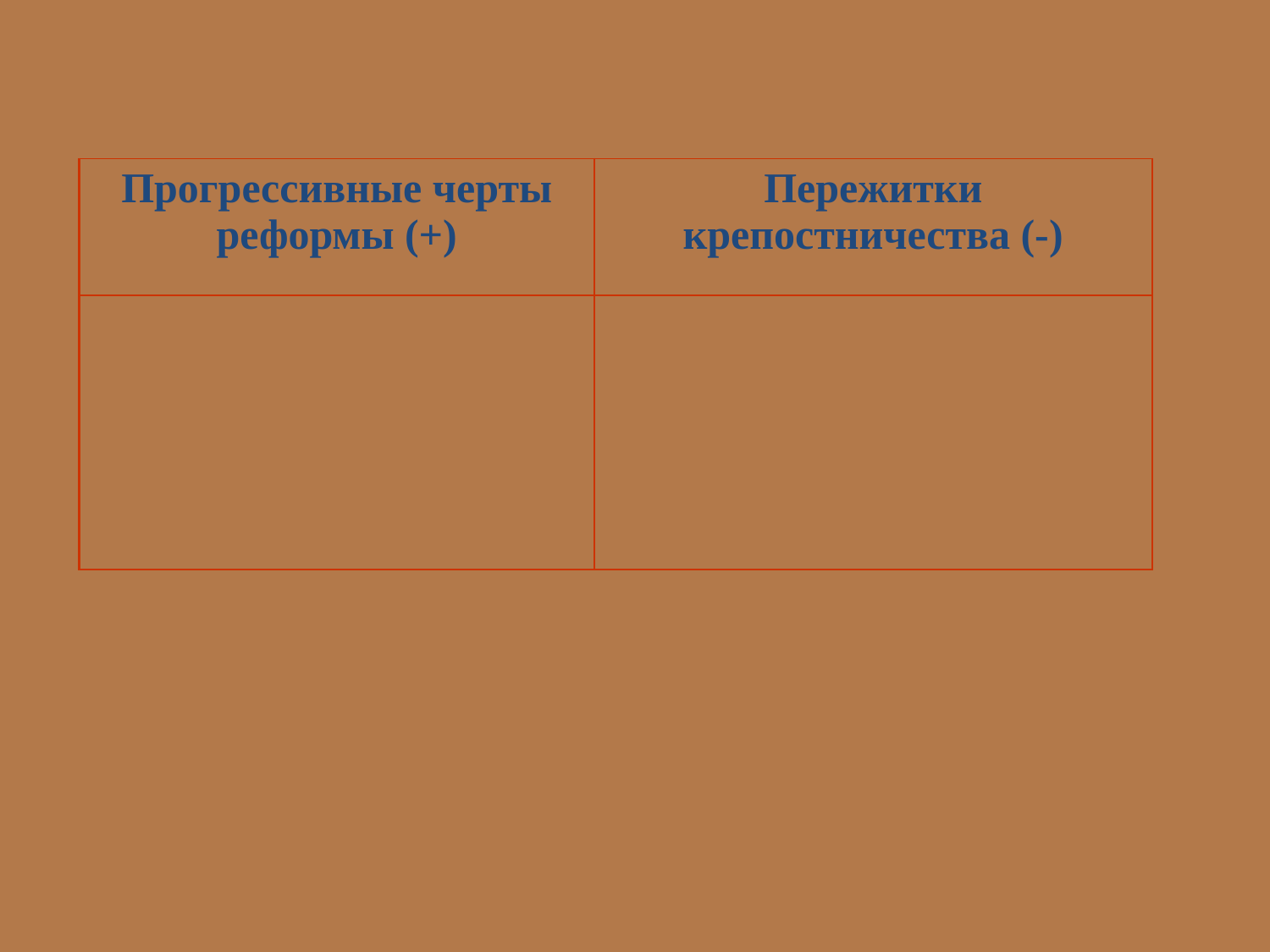

| Прогрессивные черты реформы (+) | Пережитки крепостничества (-) |
| --- | --- |
|  |  |